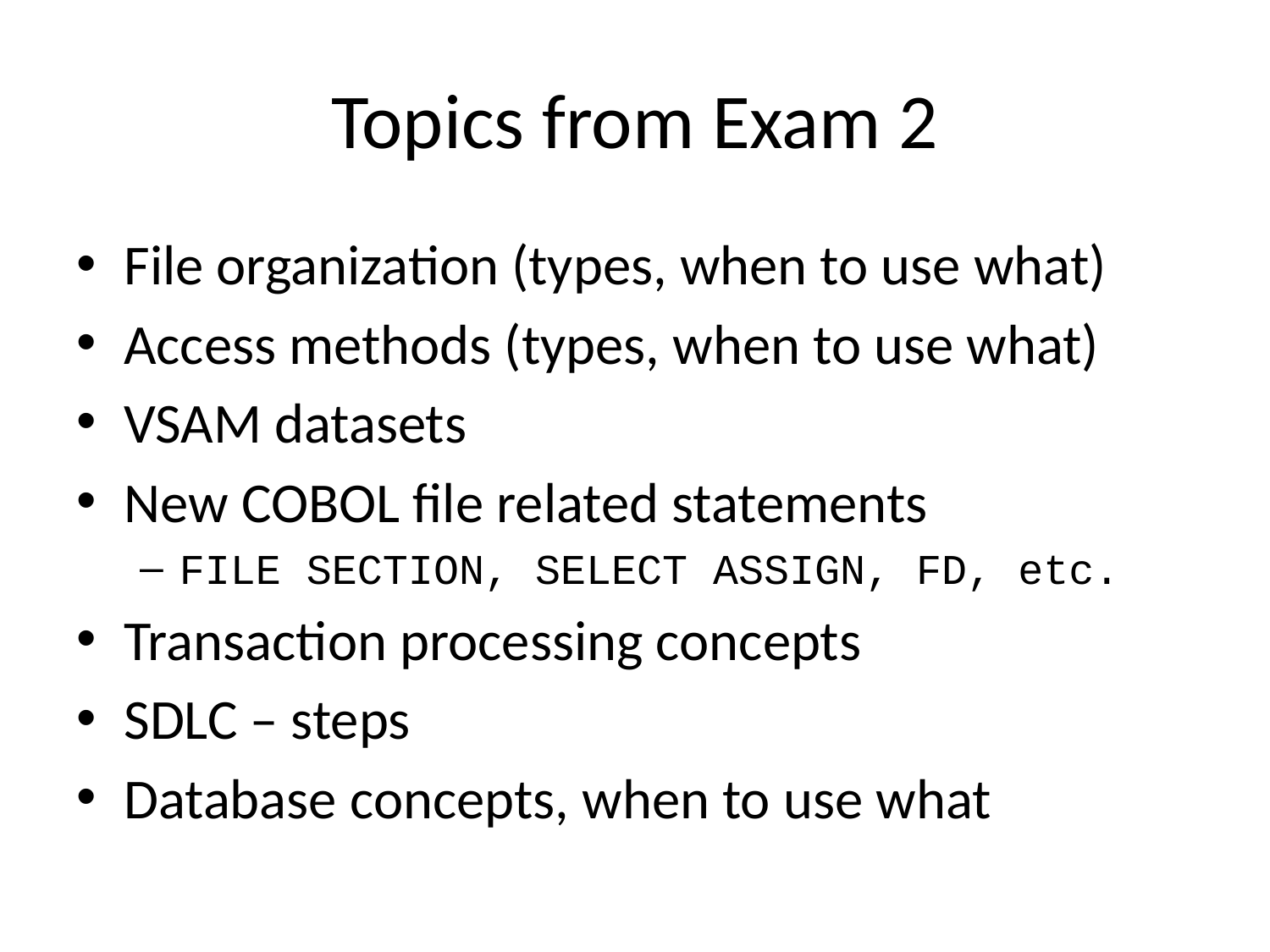

# Topics from Exam 2
File organization (types, when to use what)
Access methods (types, when to use what)
VSAM datasets
New COBOL file related statements
FILE SECTION, SELECT ASSIGN, FD, etc.
Transaction processing concepts
SDLC – steps
Database concepts, when to use what